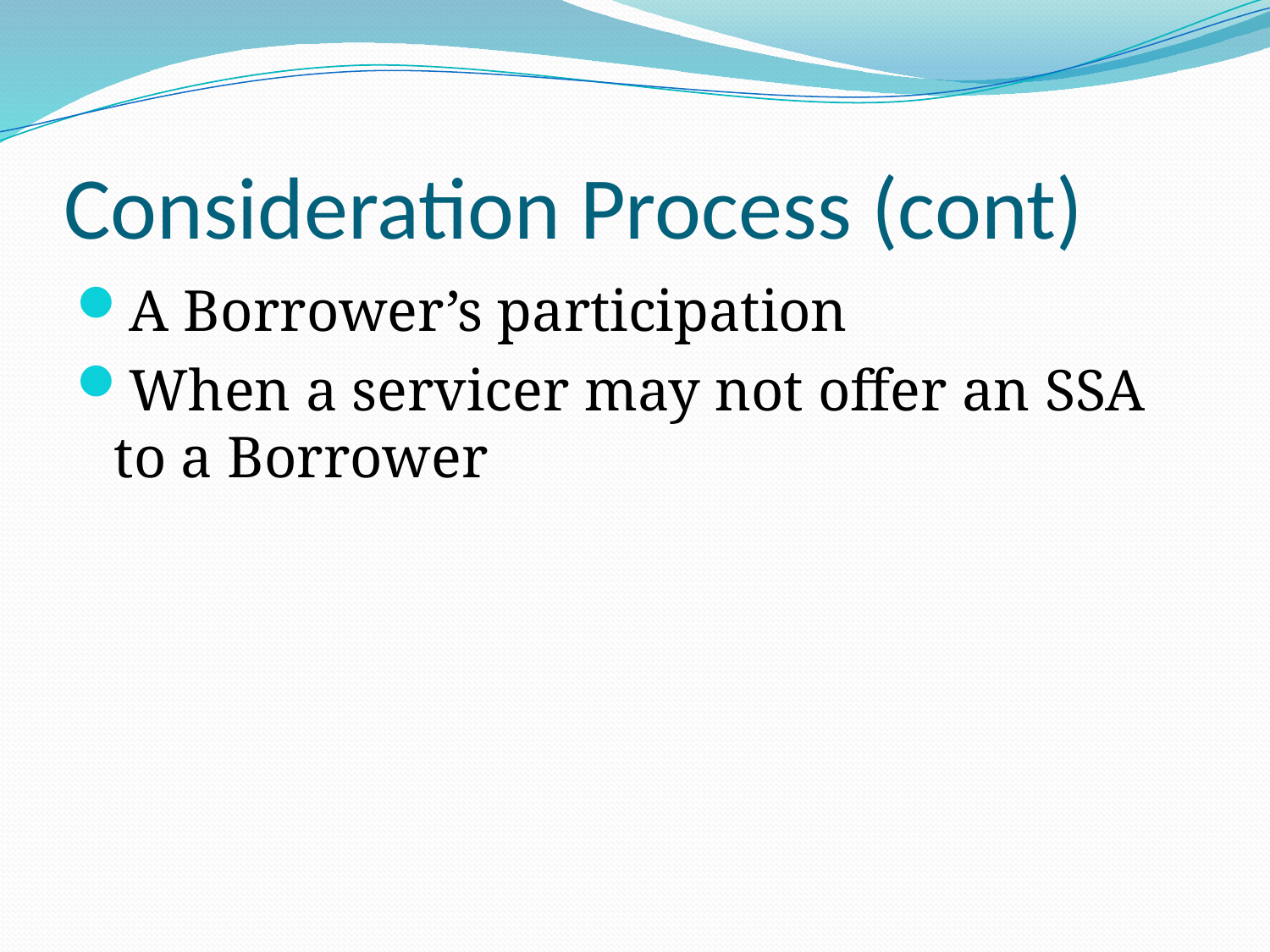

# Consideration Process (cont)
A Borrower’s participation
When a servicer may not offer an SSA to a Borrower